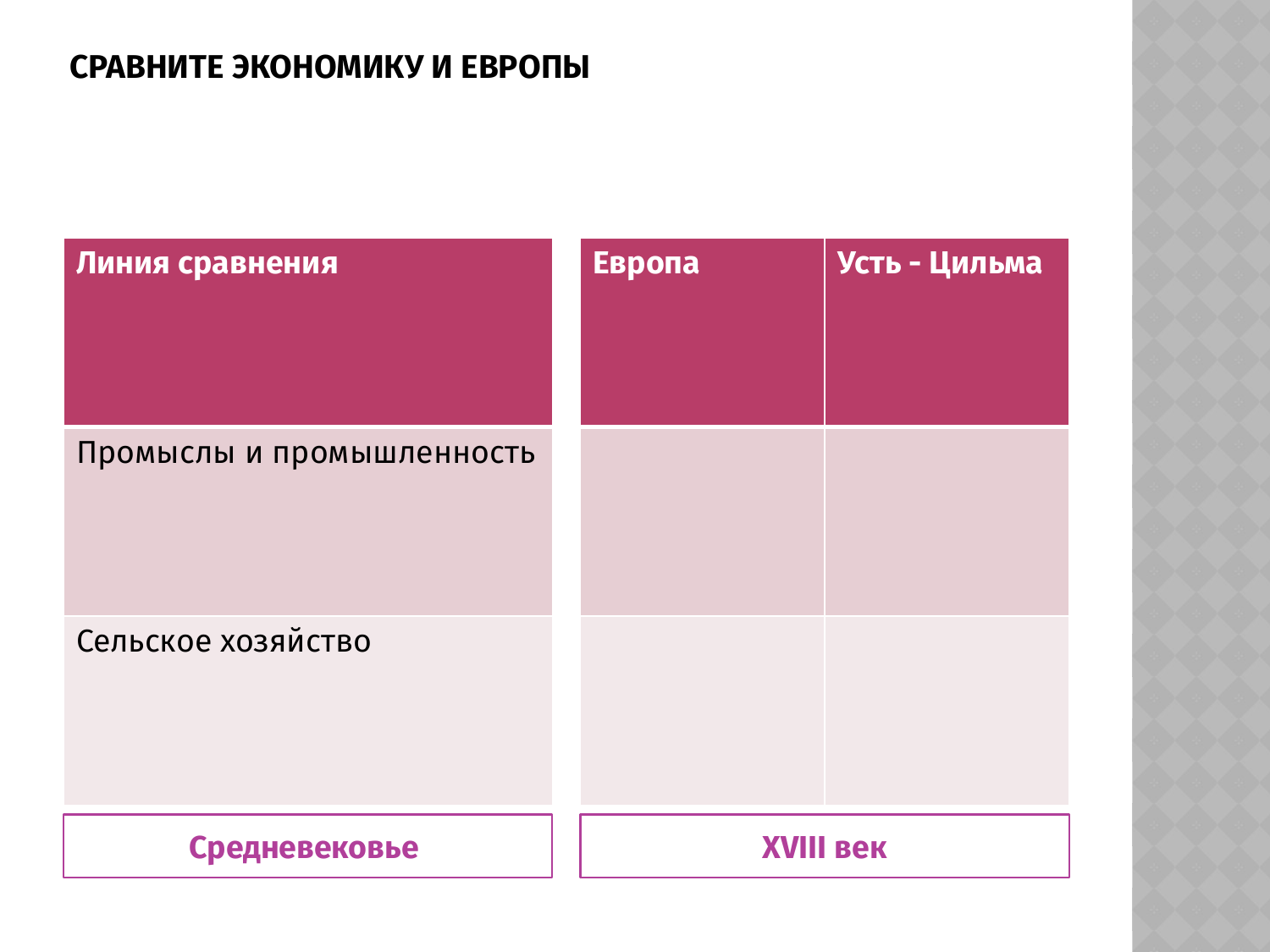

# Сравните экономику и европы
| Линия сравнения |
| --- |
| Промыслы и промышленность |
| Сельское хозяйство |
| Европа | Усть - Цильма |
| --- | --- |
|  |  |
|  |  |
Средневековье
XVIII век